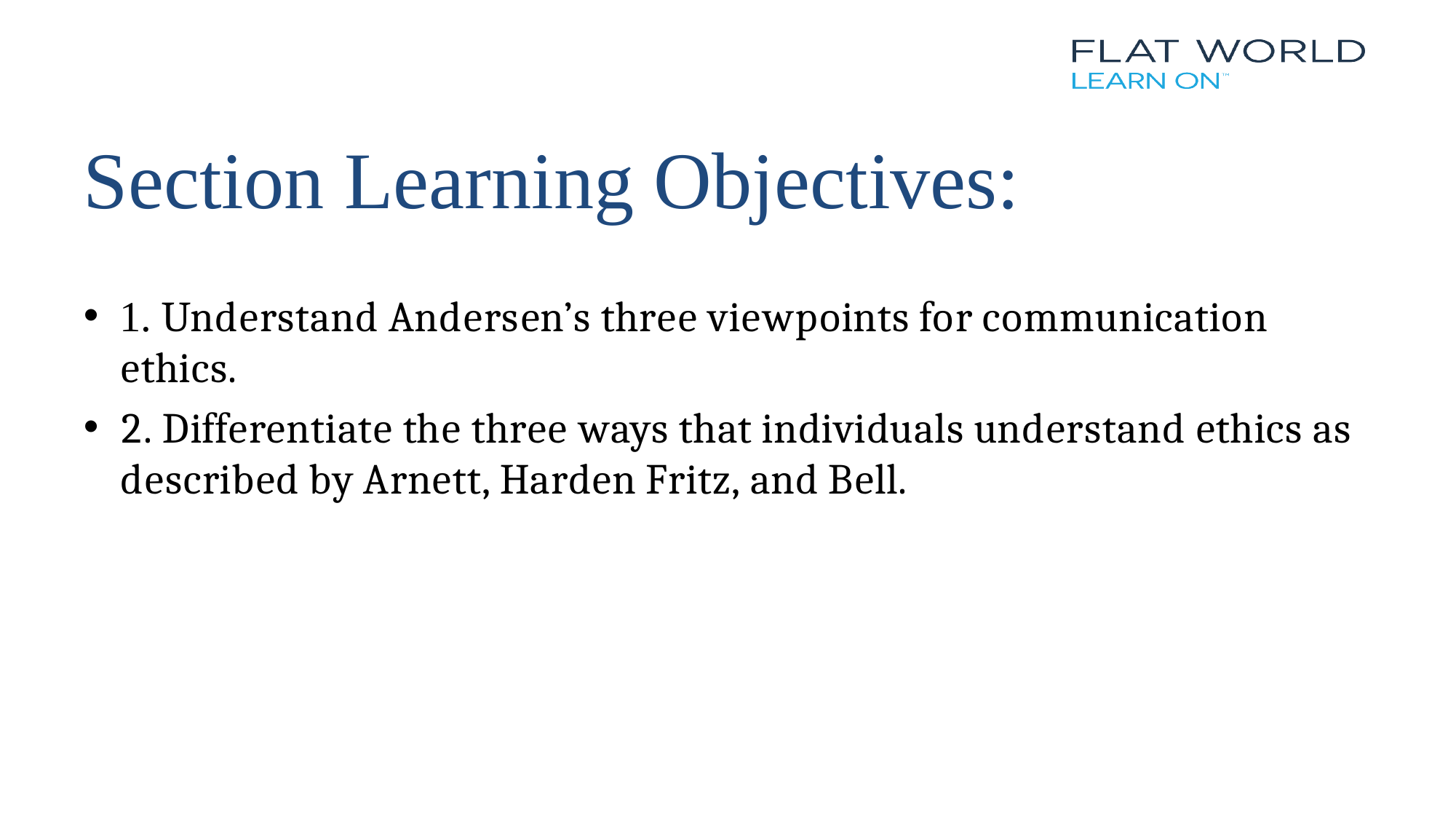

# Section Learning Objectives:
1. Understand Andersen’s three viewpoints for communication ethics.
2. Differentiate the three ways that individuals understand ethics as described by Arnett, Harden Fritz, and Bell.